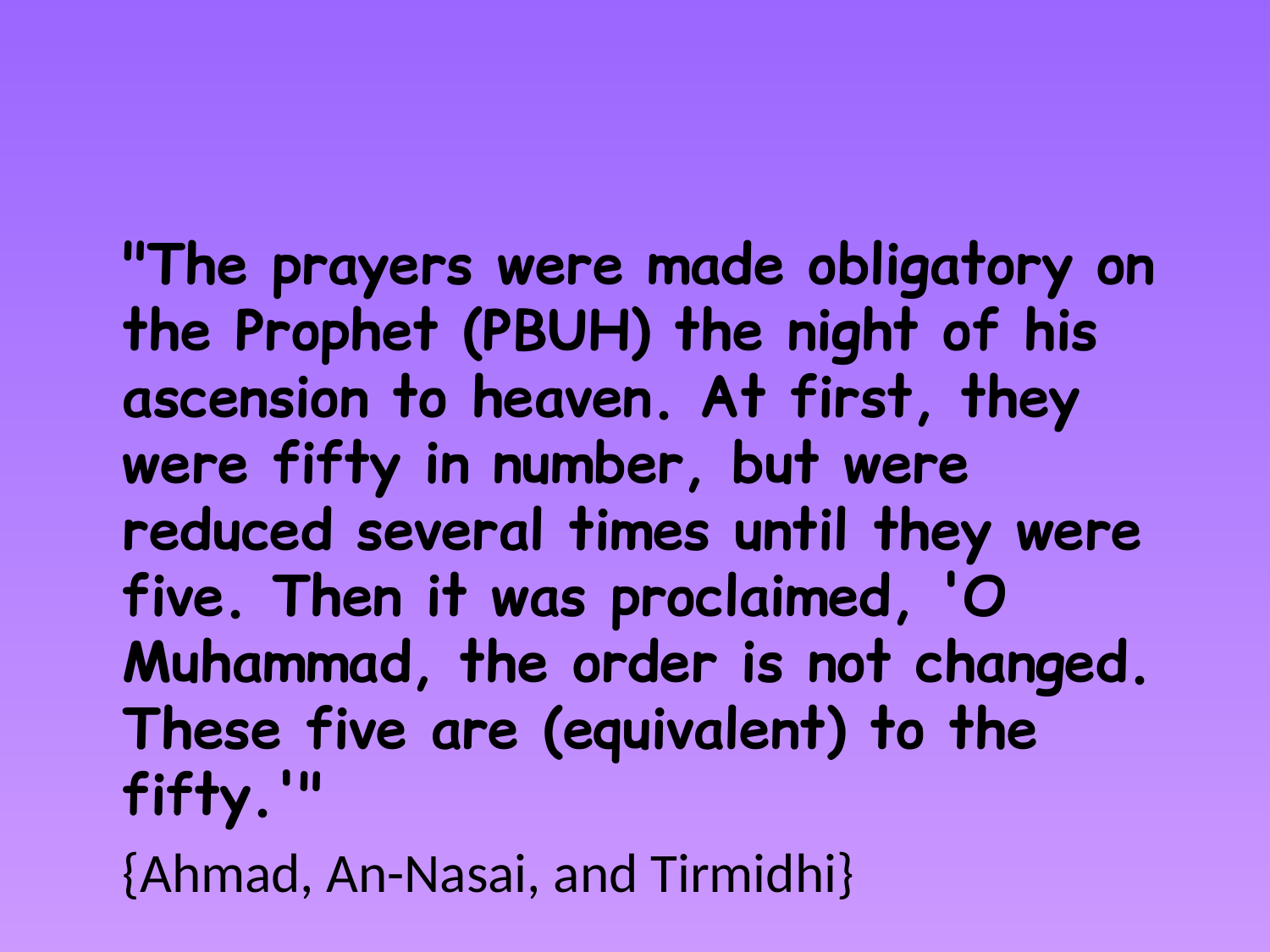

#
	"The prayers were made obligatory on the Prophet (PBUH) the night of his ascension to heaven. At first, they were fifty in number, but were reduced several times until they were five. Then it was proclaimed, 'O Muhammad, the order is not changed. These five are (equivalent) to the fifty.'"
	{Ahmad, An-Nasai, and Tirmidhi}